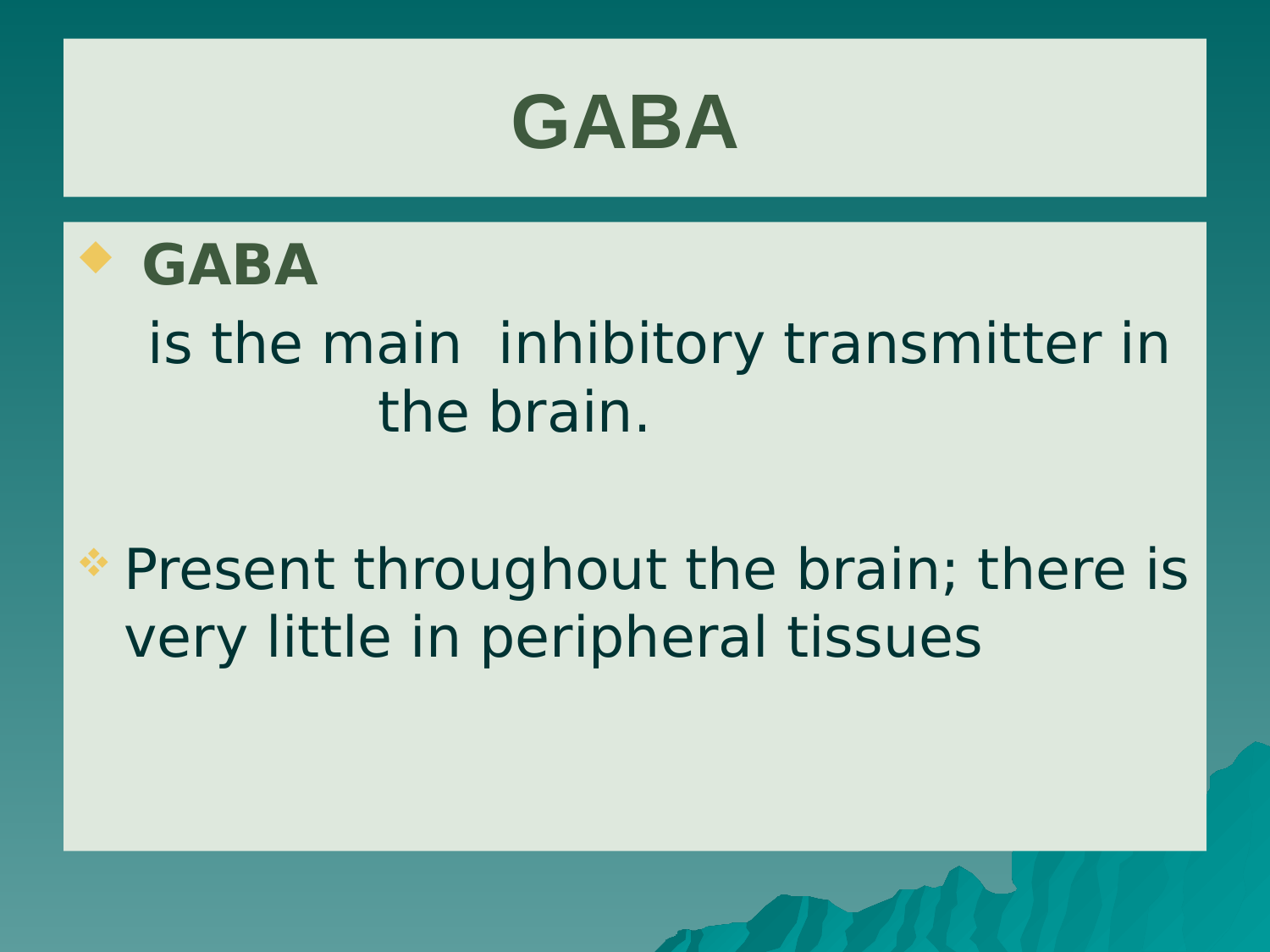

# GABA
 GABA
    is the main  inhibitory transmitter in  		the brain.

Present throughout the brain; there is very little in peripheral tissues